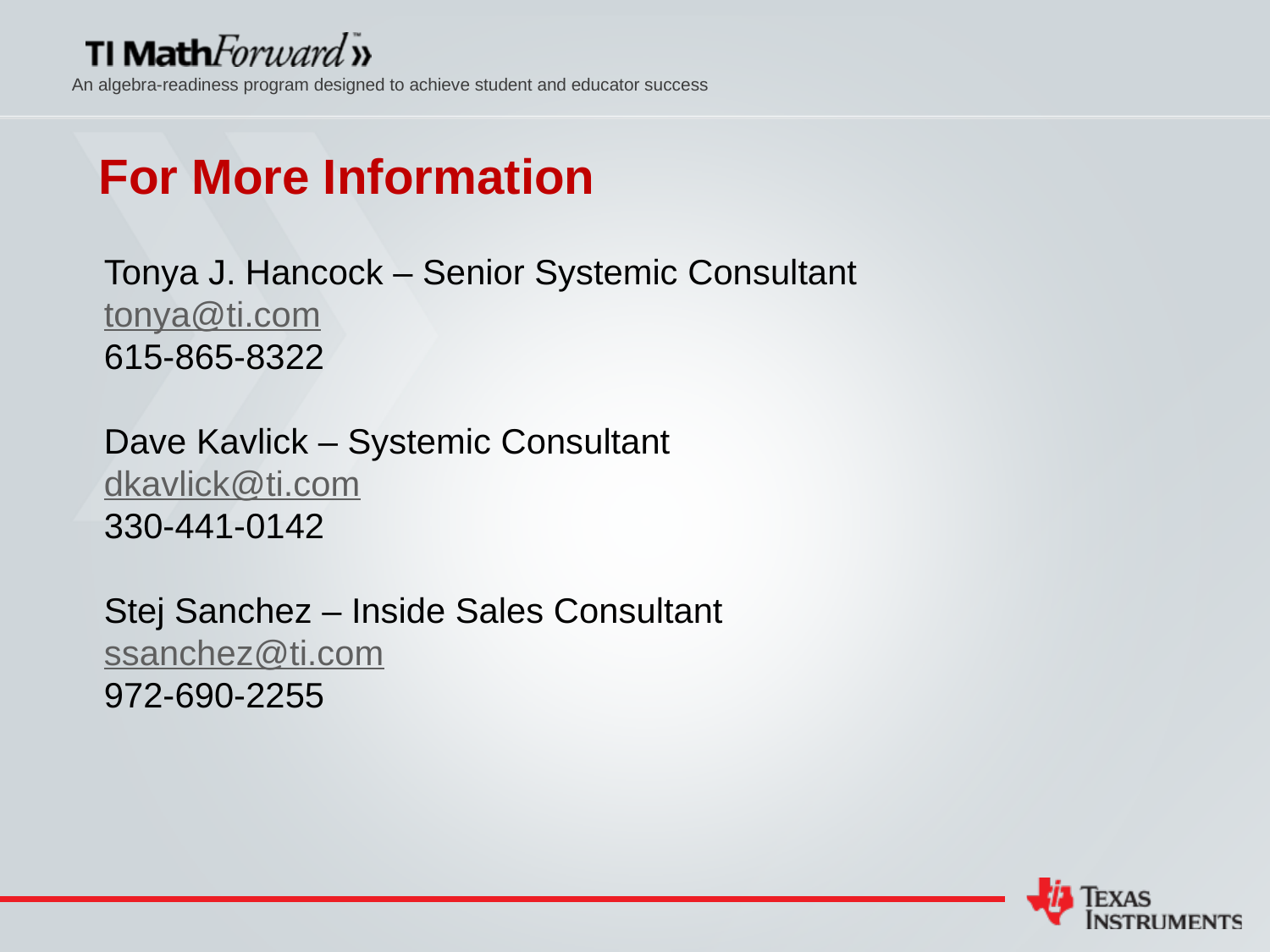

# For More Information
Tonya J. Hancock – Senior Systemic Consultant
tonya@ti.com
615-865-8322

Dave Kavlick – Systemic Consultant
dkavlick@ti.com
330-441-0142

Stej Sanchez – Inside Sales Consultant
ssanchez@ti.com
972-690-2255